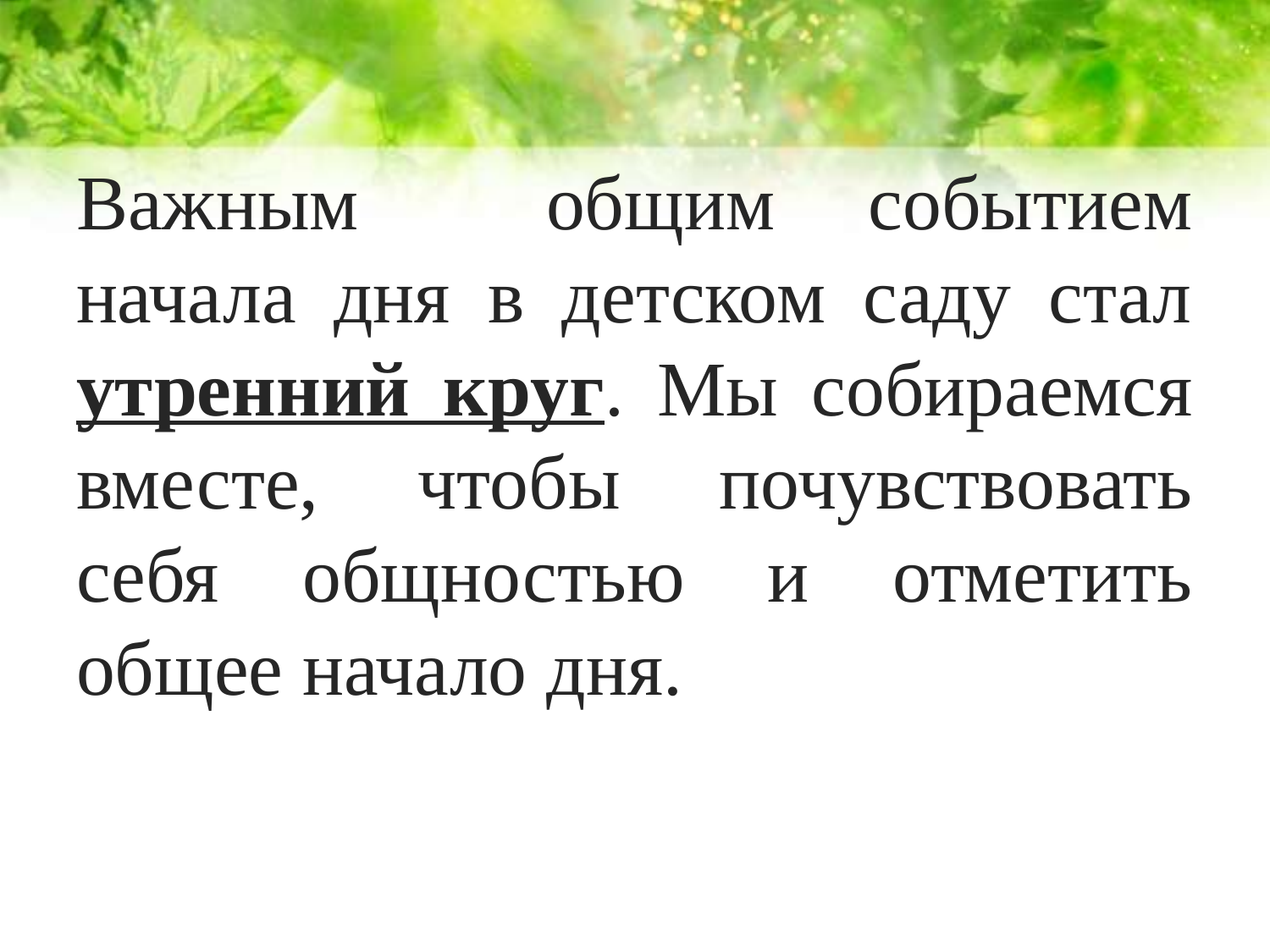

Важным  общим событием начала дня в детском саду стал утренний круг. Мы собираемся вместе, чтобы почувствовать себя общностью и отметить общее начало дня.